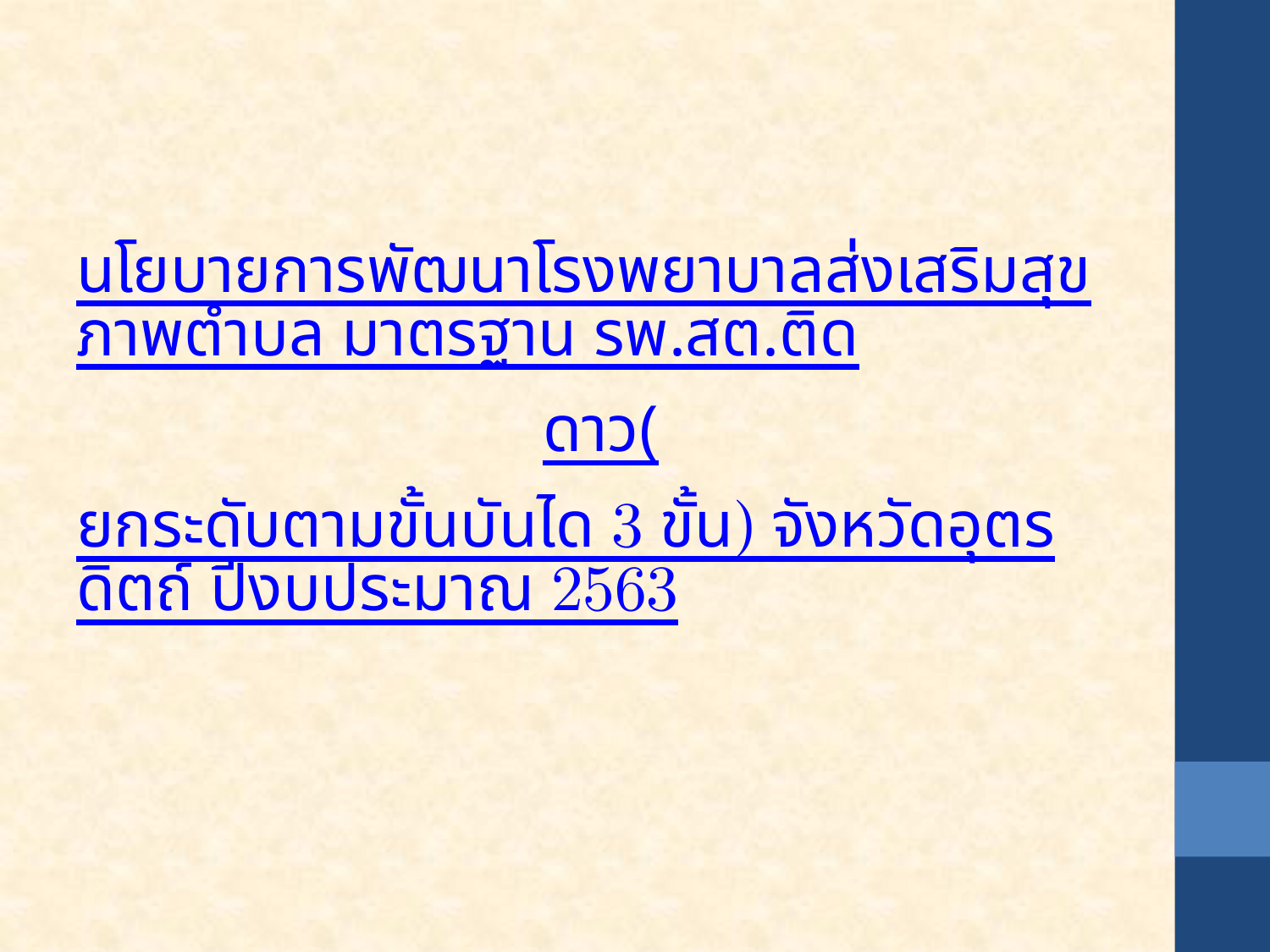

#
นโยบายการพัฒนาโรงพยาบาลส่งเสริมสุขภาพตำบล มาตรฐาน รพ.สต.ติดดาว(ยกระดับตามขั้นบันได 3 ขั้น) จังหวัดอุตรดิตถ์ ปีงบประมาณ 2563